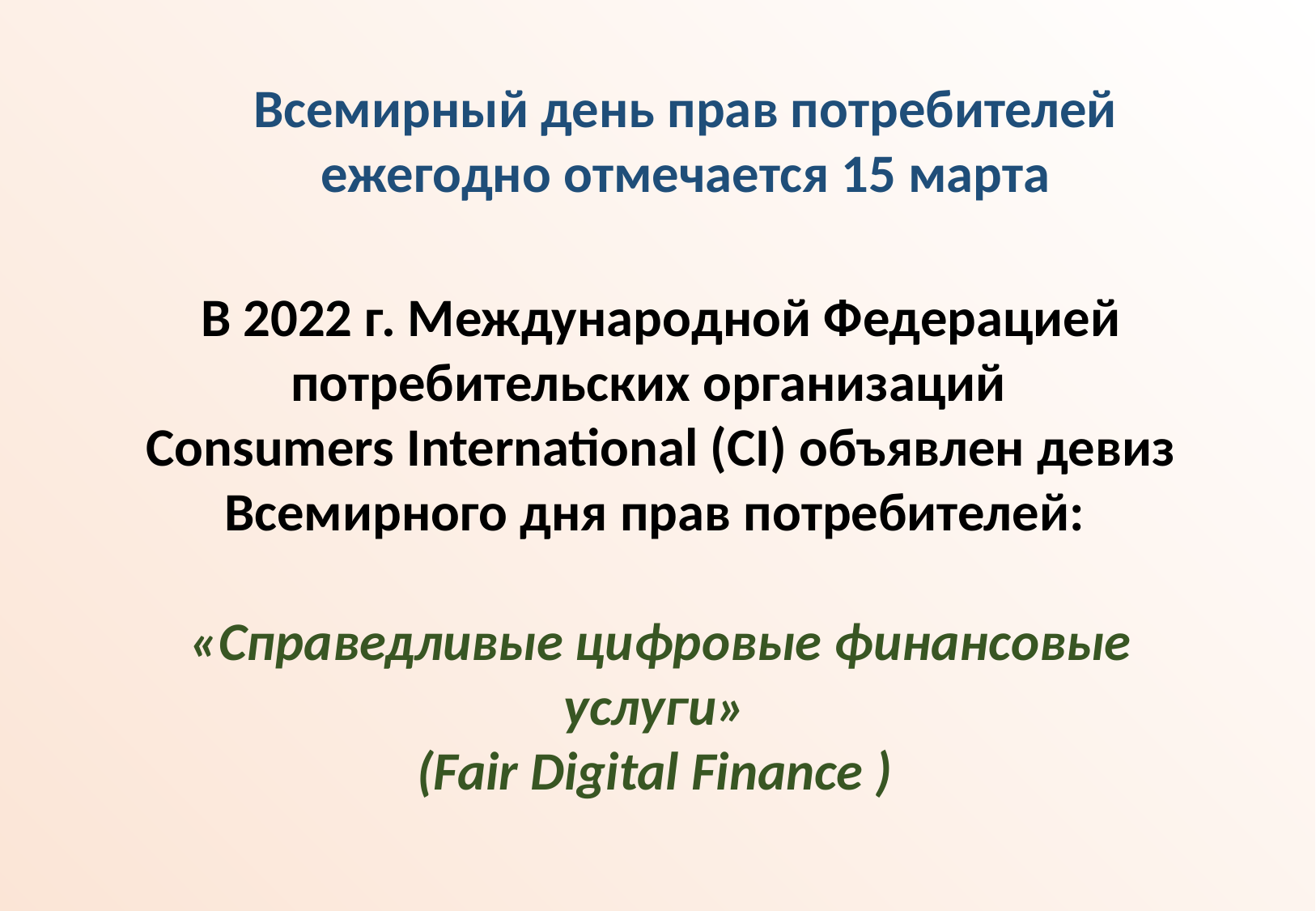

Всемирный день прав потребителей
ежегодно отмечается 15 марта
В 2022 г. Международной Федерацией потребительских организаций
Consumers International (CI) объявлен девиз Всемирного дня прав потребителей:

«Справедливые цифровые финансовые услуги»
(Fair Digital Finance )